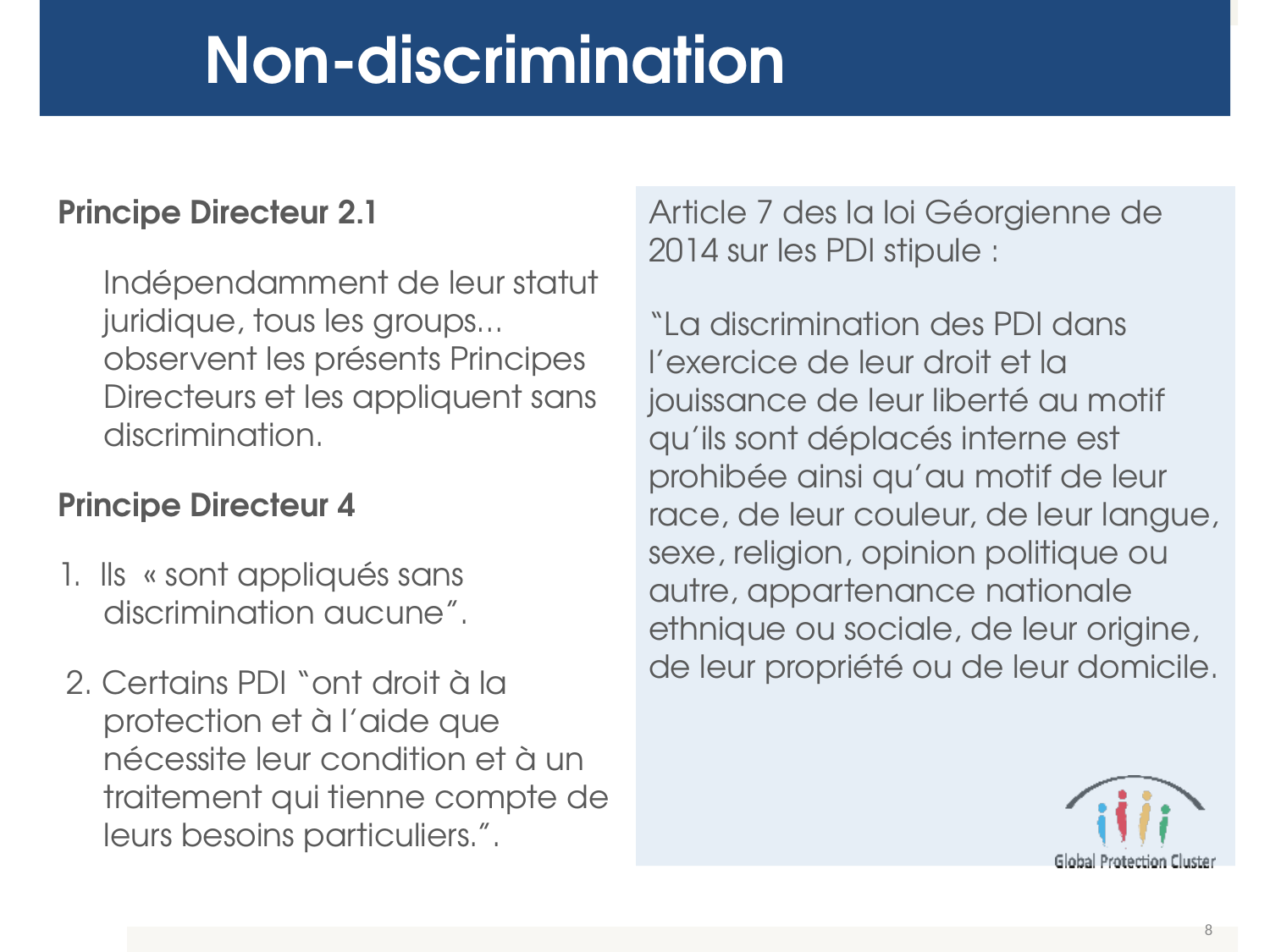

# Non-discrimination
Principe Directeur 2.1
	Indépendamment de leur statut juridique, tous les groups…observent les présents Principes Directeurs et les appliquent sans discrimination.
Principe Directeur 4
1.  Ils  « sont appliqués sans discrimination aucune”.
 2. Certains PDI “ont droit à la protection et à l’aide que nécessite leur condition et à un traitement qui tienne compte de leurs besoins particuliers.”.
Article 7 des la loi Géorgienne de 2014 sur les PDI stipule :
“La discrimination des PDI dans l’exercice de leur droit et la jouissance de leur liberté au motif qu’ils sont déplacés interne est prohibée ainsi qu’au motif de leur race, de leur couleur, de leur langue, sexe, religion, opinion politique ou autre, appartenance nationale ethnique ou sociale, de leur origine, de leur propriété ou de leur domicile.